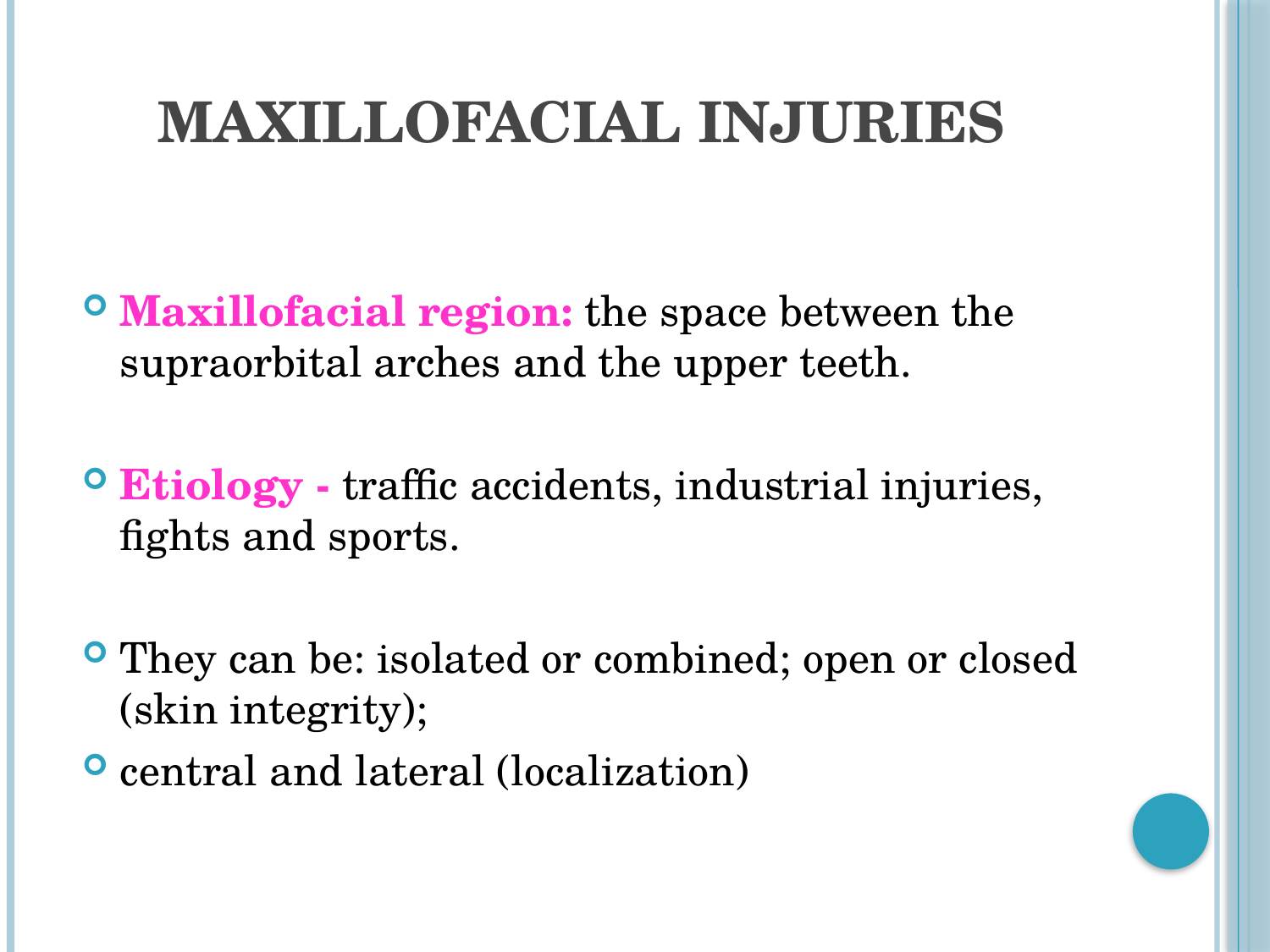

# MAXILLOFACIAL INJURIES
Maxillofacial region: the space between the supraorbital arches and the upper teeth.

Etiology - traffic accidents, industrial injuries, fights and sports.

They can be: isolated or combined; open or closed (skin integrity);
central and lateral (localization)